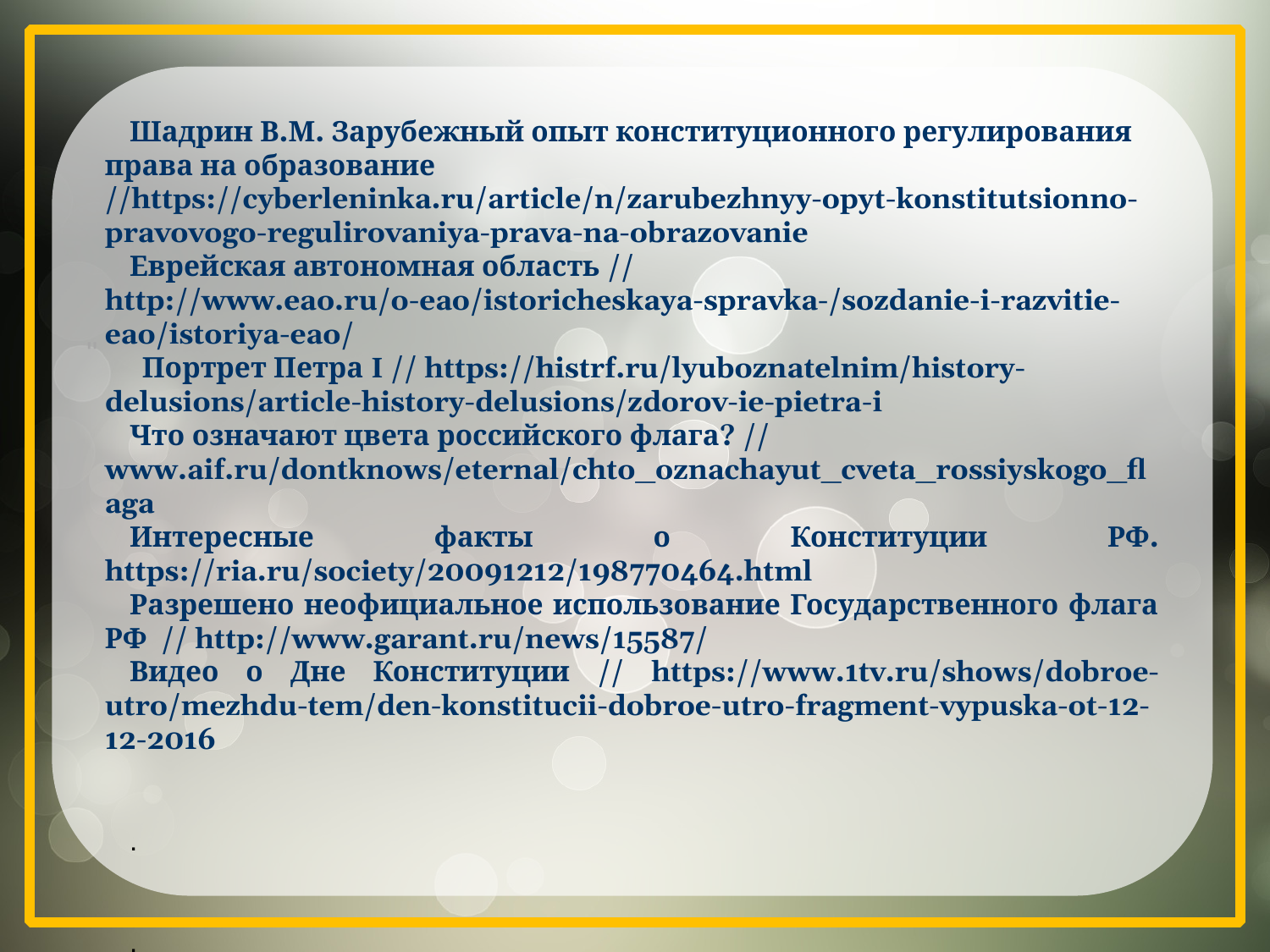

Шадрин В.М. Зарубежный опыт конституционного регулирования права на образование //https://cyberleninka.ru/article/n/zarubezhnyy-opyt-konstitutsionno-pravovogo-regulirovaniya-prava-na-obrazovanie
Еврейская автономная область // http://www.eao.ru/o-eao/istoricheskaya-spravka-/sozdanie-i-razvitie-eao/istoriya-eao/
Портрет Петра I // https://histrf.ru/lyuboznatelnim/history-delusions/article-history-delusions/zdorov-ie-pietra-i
Что означают цвета российского флага? // www.aif.ru/dontknows/eternal/chto_oznachayut_cveta_rossiyskogo_flaga
Интересные факты о Конституции РФ. https://ria.ru/society/20091212/198770464.html
Разрешено неофициальное использование Государственного флага РФ  // http://www.garant.ru/news/15587/
Видео о Дне Конституции // https://www.1tv.ru/shows/dobroe-utro/mezhdu-tem/den-konstitucii-dobroe-utro-fragment-vypuska-ot-12-12-2016

.

.

"